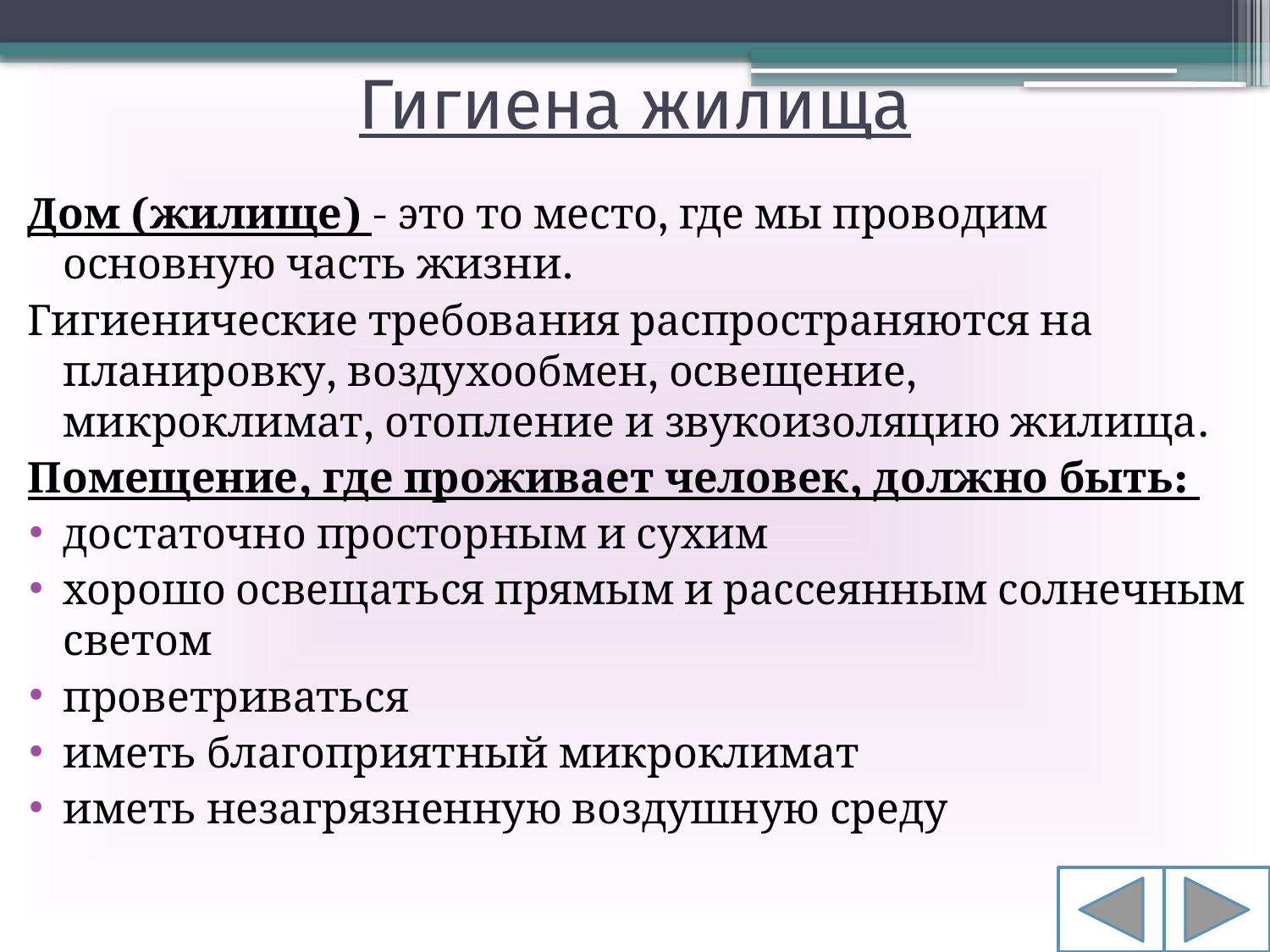

# Гигиена жилища
Дом (жилище) - это то место, где мы проводим основную часть жизни.
Гигиенические требования распространяются на планировку, воздухообмен, освещение, микроклимат, отопление и звукоизоляцию жилища.
Помещение, где проживает человек, должно быть:
достаточно просторным и сухим
хорошо освещаться прямым и рассеянным солнечным светом
проветриваться
иметь благоприятный микроклимат
иметь незагрязненную воздушную среду